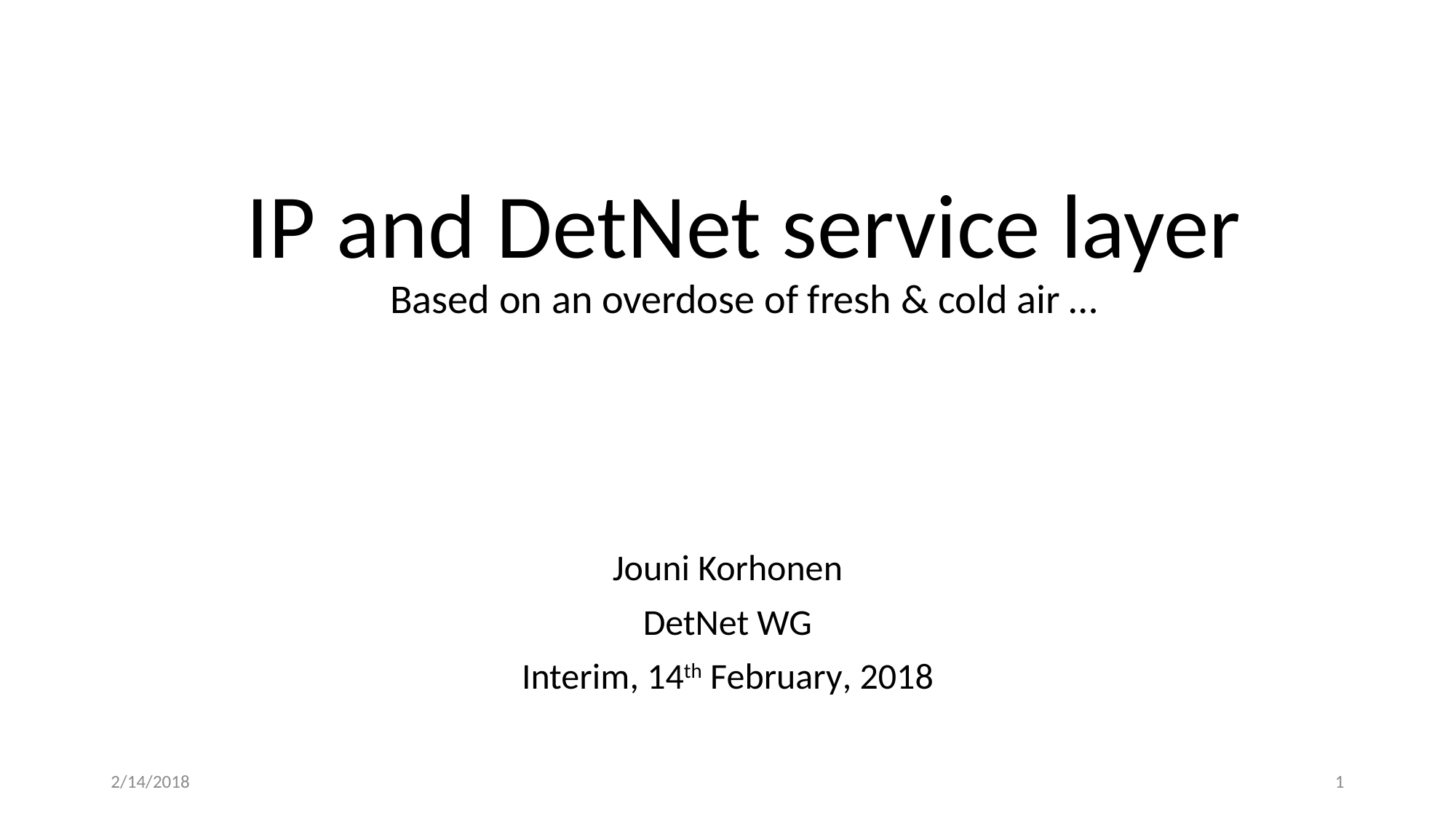

# IP and DetNet service layer Based on an overdose of fresh & cold air …

Jouni Korhonen
DetNet WG
Interim, 14th February, 2018
2/14/2018
1